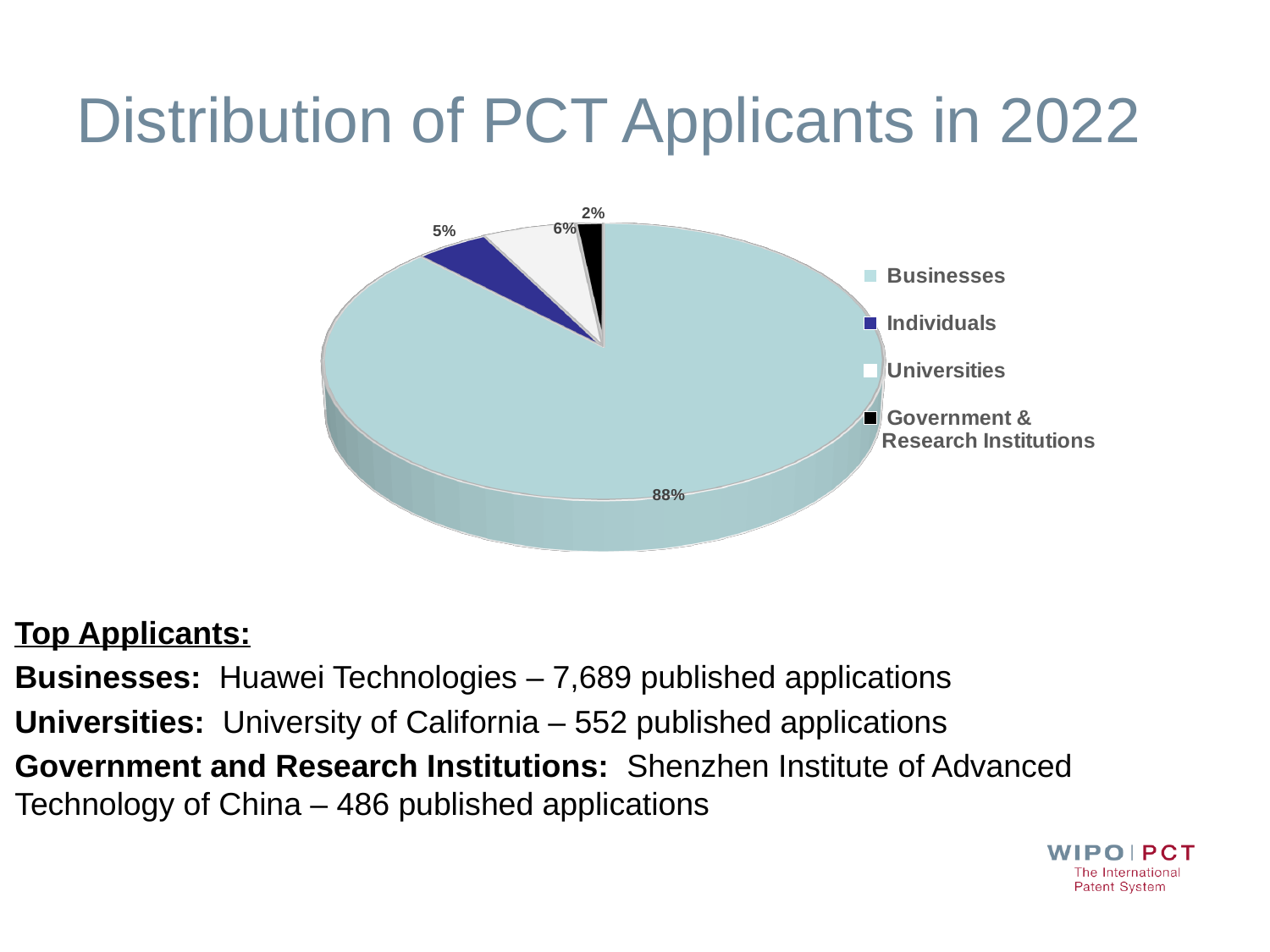

# Distribution of PCT Applicants in 2022

[unsupported chart]

Top Applicants:
Businesses:  Huawei Technologies – 7,689 published applications
Universities:  University of California – 552 published applications
Government and Research Institutions:  Shenzhen Institute of Advanced Technology of China – 486 published applications